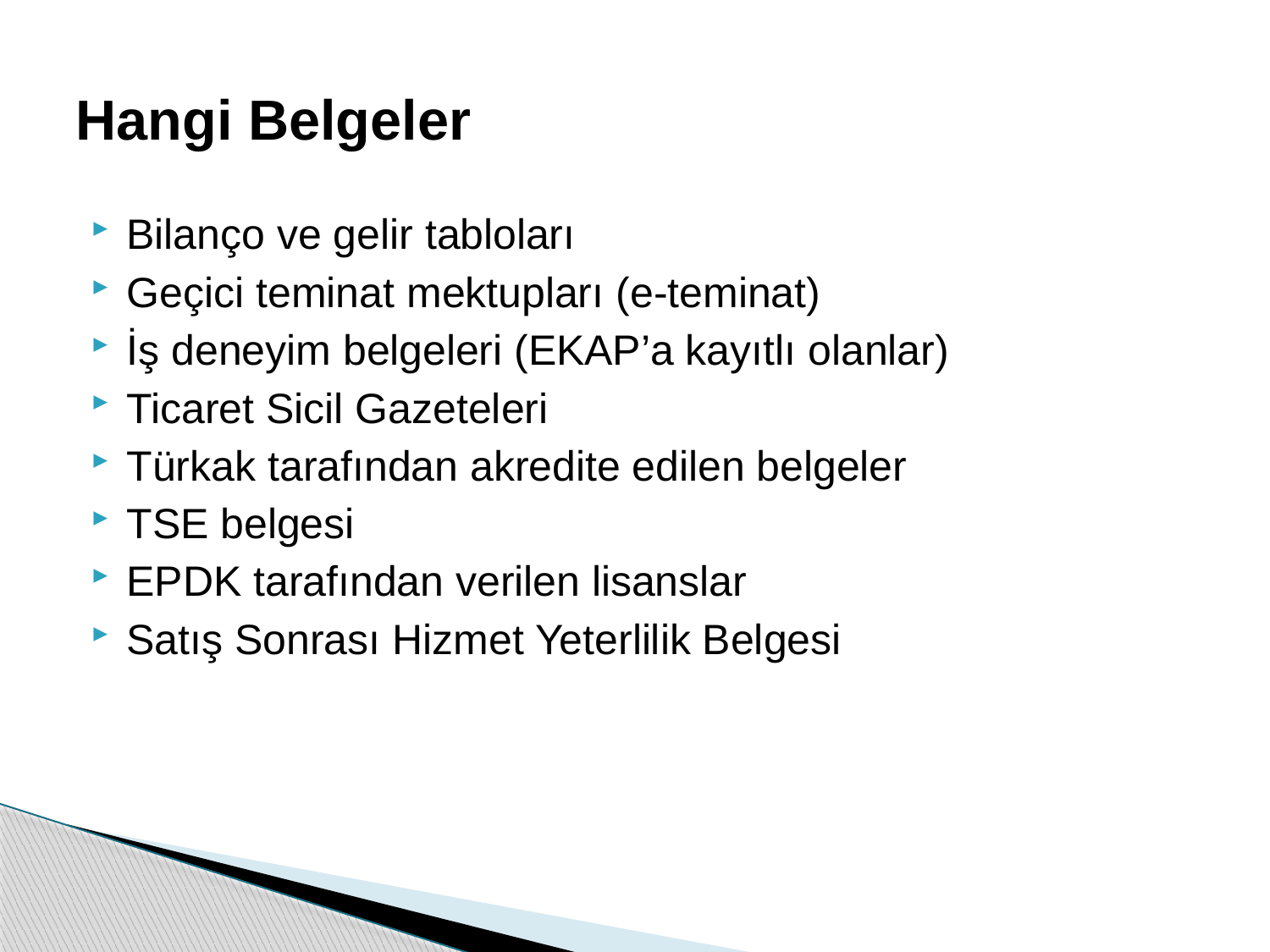

# Hangi Belgeler
Bilanço ve gelir tabloları
Geçici teminat mektupları (e-teminat)
İş deneyim belgeleri (EKAP’a kayıtlı olanlar)
Ticaret Sicil Gazeteleri
Türkak tarafından akredite edilen belgeler
TSE belgesi
EPDK tarafından verilen lisanslar
Satış Sonrası Hizmet Yeterlilik Belgesi